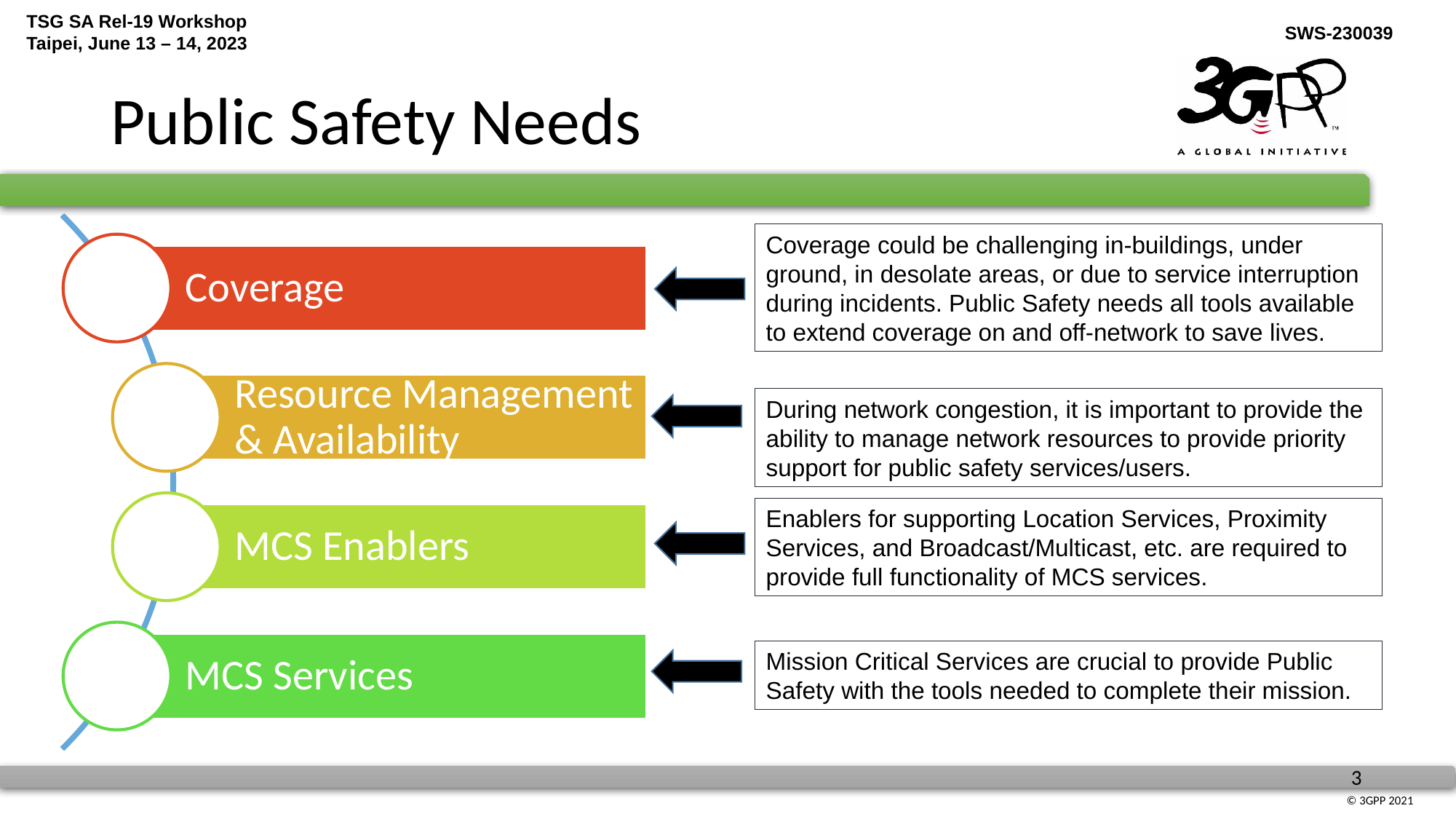

# Public Safety Needs
Coverage
Resource Management & Availability
MCS Enablers
MCS Services
Coverage could be challenging in-buildings, under ground, in desolate areas, or due to service interruption during incidents. Public Safety needs all tools available to extend coverage on and off-network to save lives.

During network congestion, it is important to provide the ability to manage network resources to provide priority support for public safety services/users.

Enablers for supporting Location Services, Proximity Services, and Broadcast/Multicast, etc. are required to provide full functionality of MCS services.

Mission Critical Services are crucial to provide Public Safety with the tools needed to complete their mission.